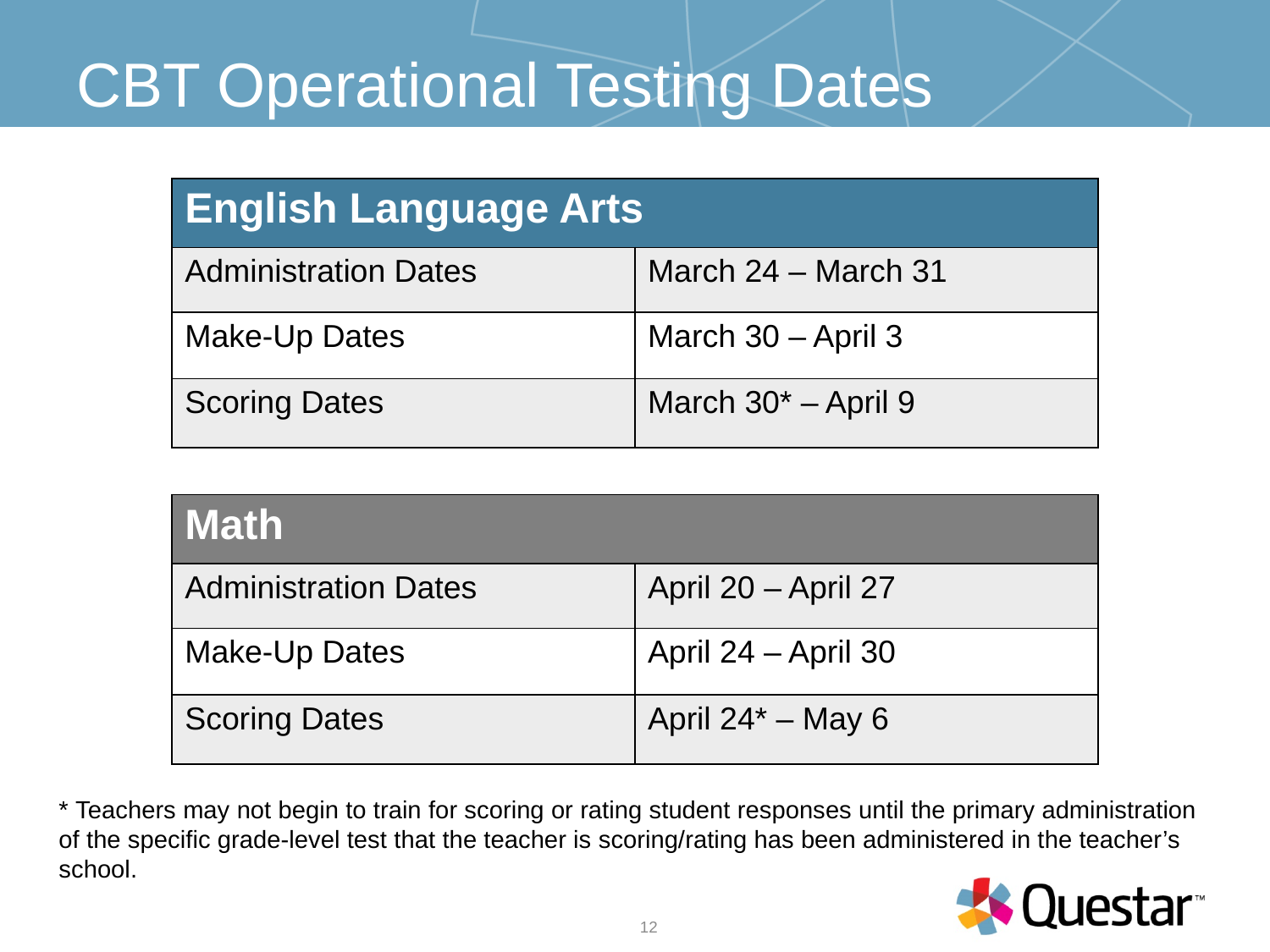

# CBT Operational Testing Dates
| English Language Arts |  |
| --- | --- |
| Administration Dates | March 24 – March 31 |
| Make-Up Dates | March 30 – April 3 |
| Scoring Dates | March 30\* – April 9 |
| Math |  |
| --- | --- |
| Administration Dates | April 20 – April 27 |
| Make-Up Dates | April 24 – April 30 |
| Scoring Dates | April 24\* – May 6 |
* Teachers may not begin to train for scoring or rating student responses until the primary administration of the specific grade-level test that the teacher is scoring/rating has been administered in the teacher’s school.
12